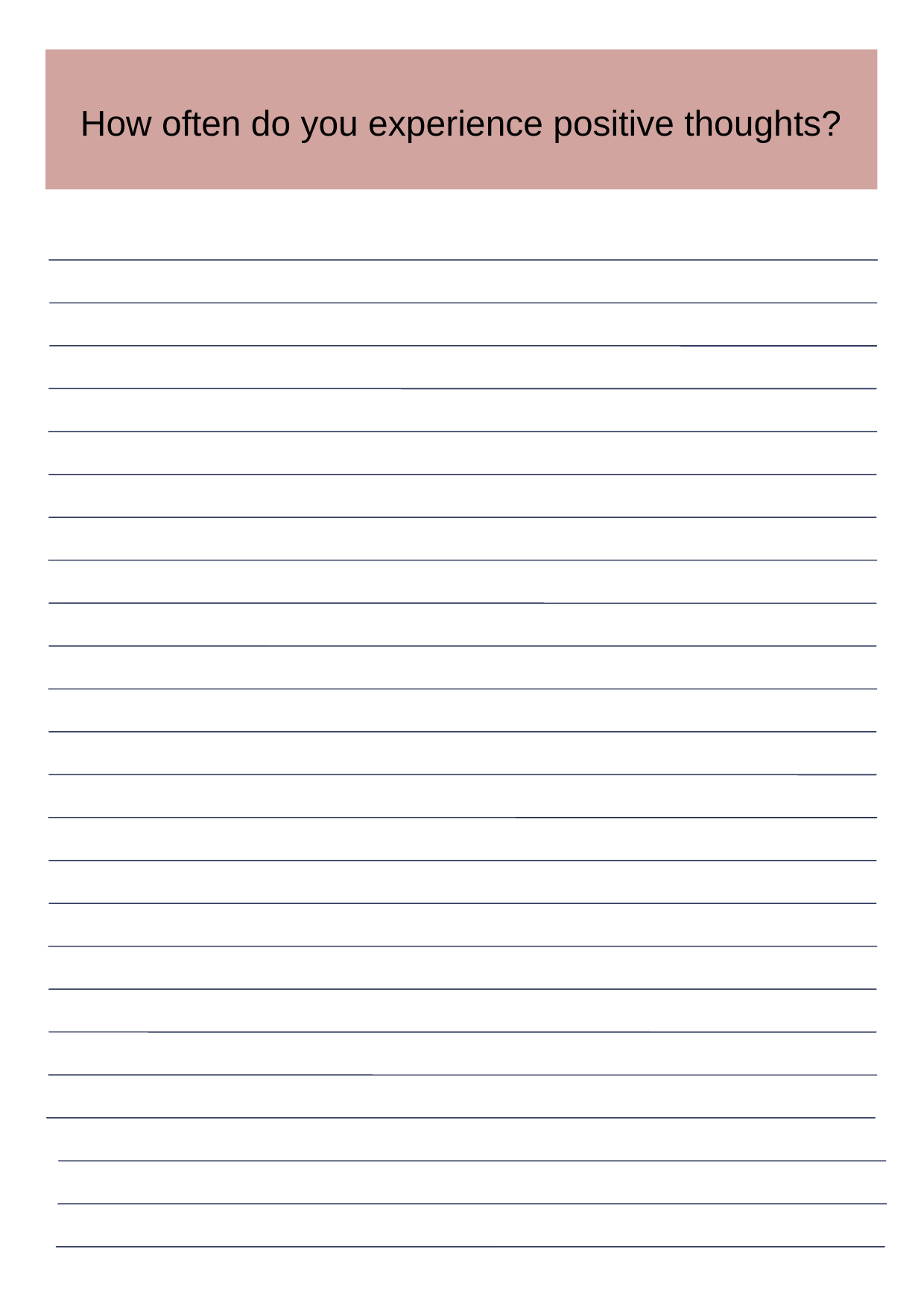

How often do you experience positive thoughts?